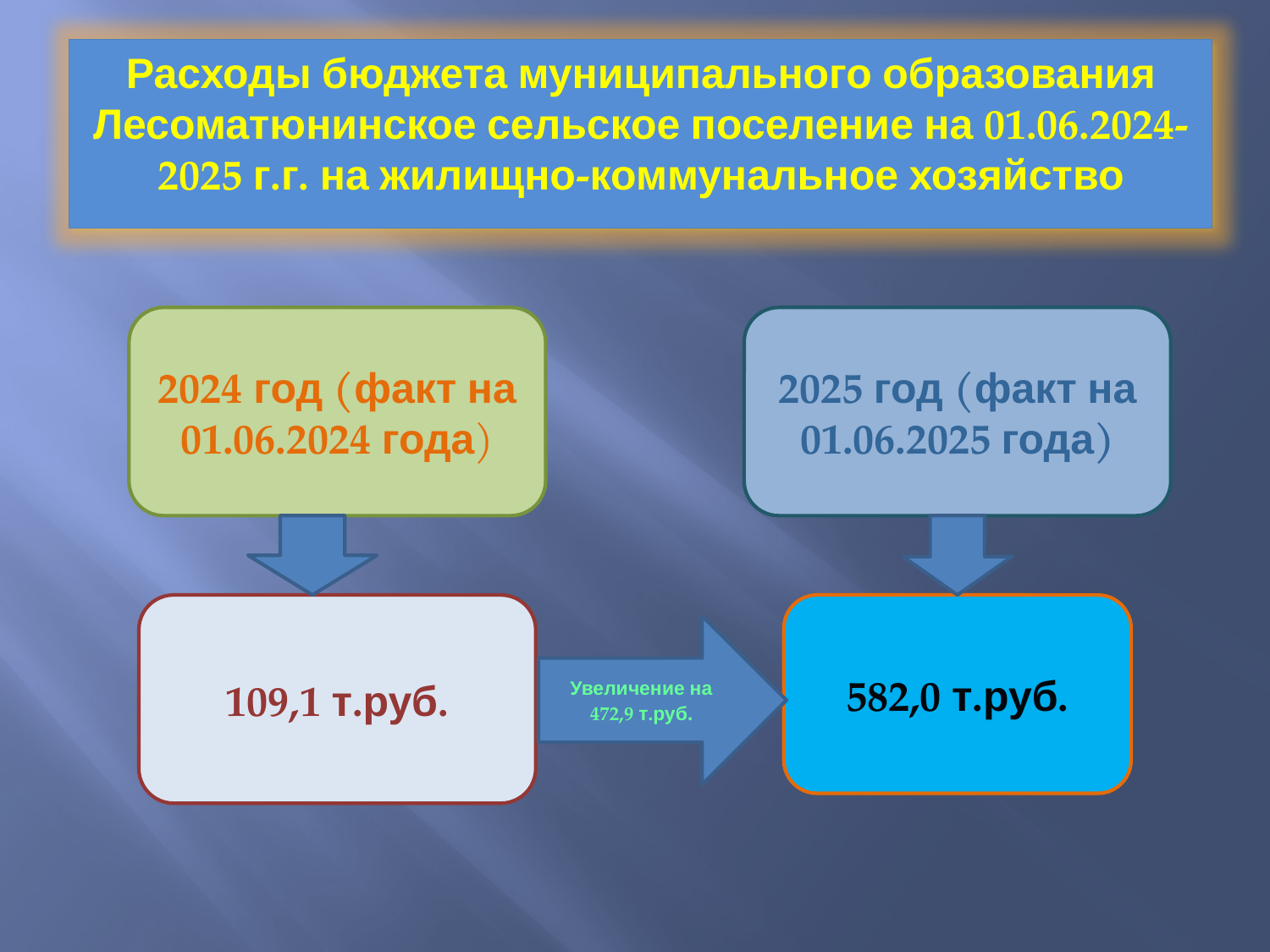

Расходы бюджета муниципального образования Лесоматюнинское сельское поселение на 01.06.2024-
2025 г.г. на жилищно-коммунальное хозяйство
2024 год (факт на 01.06.2024 года)
2025 год (факт на 01.06.2025 года)

109,1 т.руб.
582,0 т.руб.
Увеличение на 472,9 т.руб.